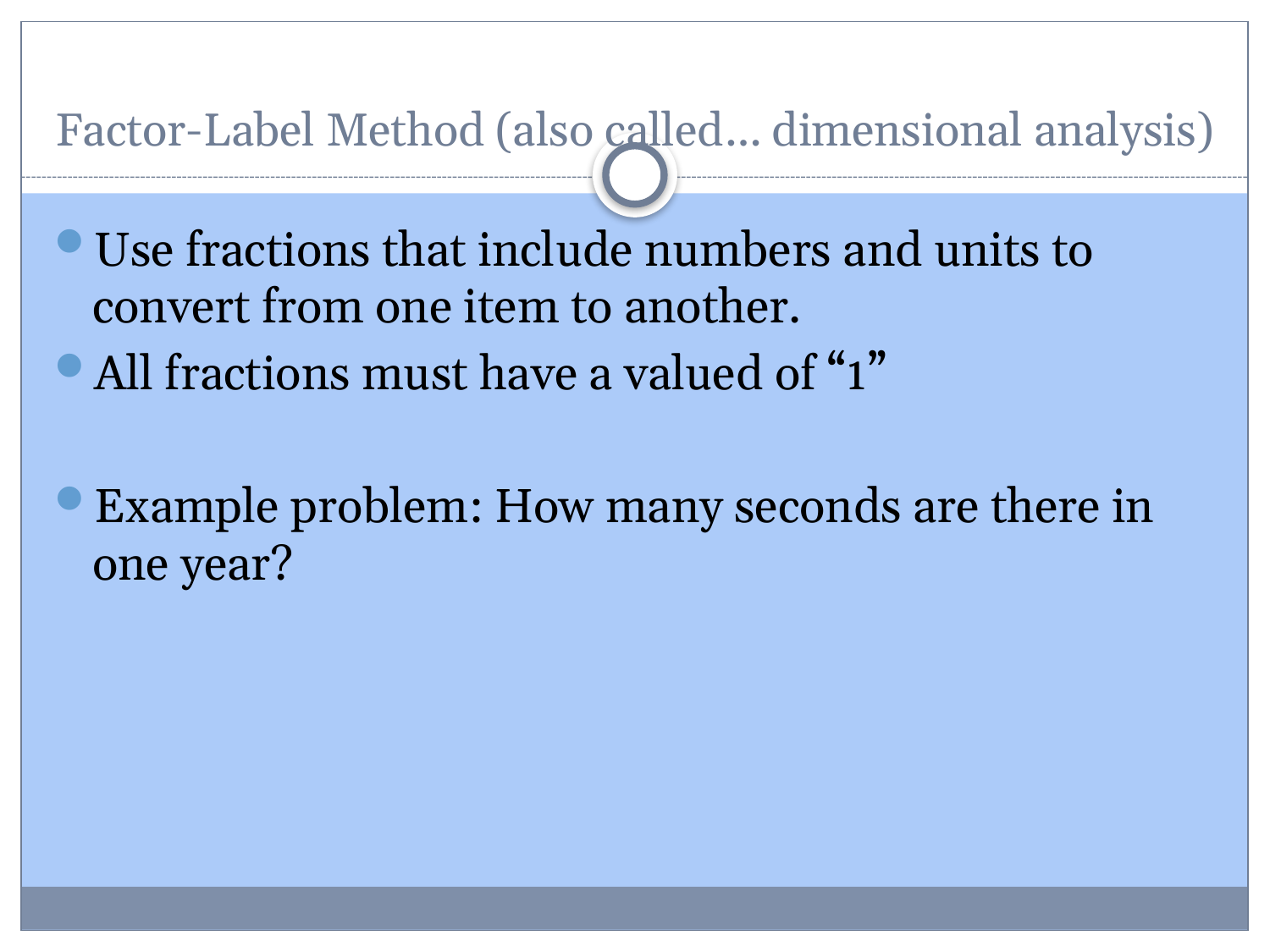

# Factor-Label Method (also called… dimensional analysis)
Use fractions that include numbers and units to convert from one item to another.
All fractions must have a valued of “1”

Example problem: How many seconds are there in one year?